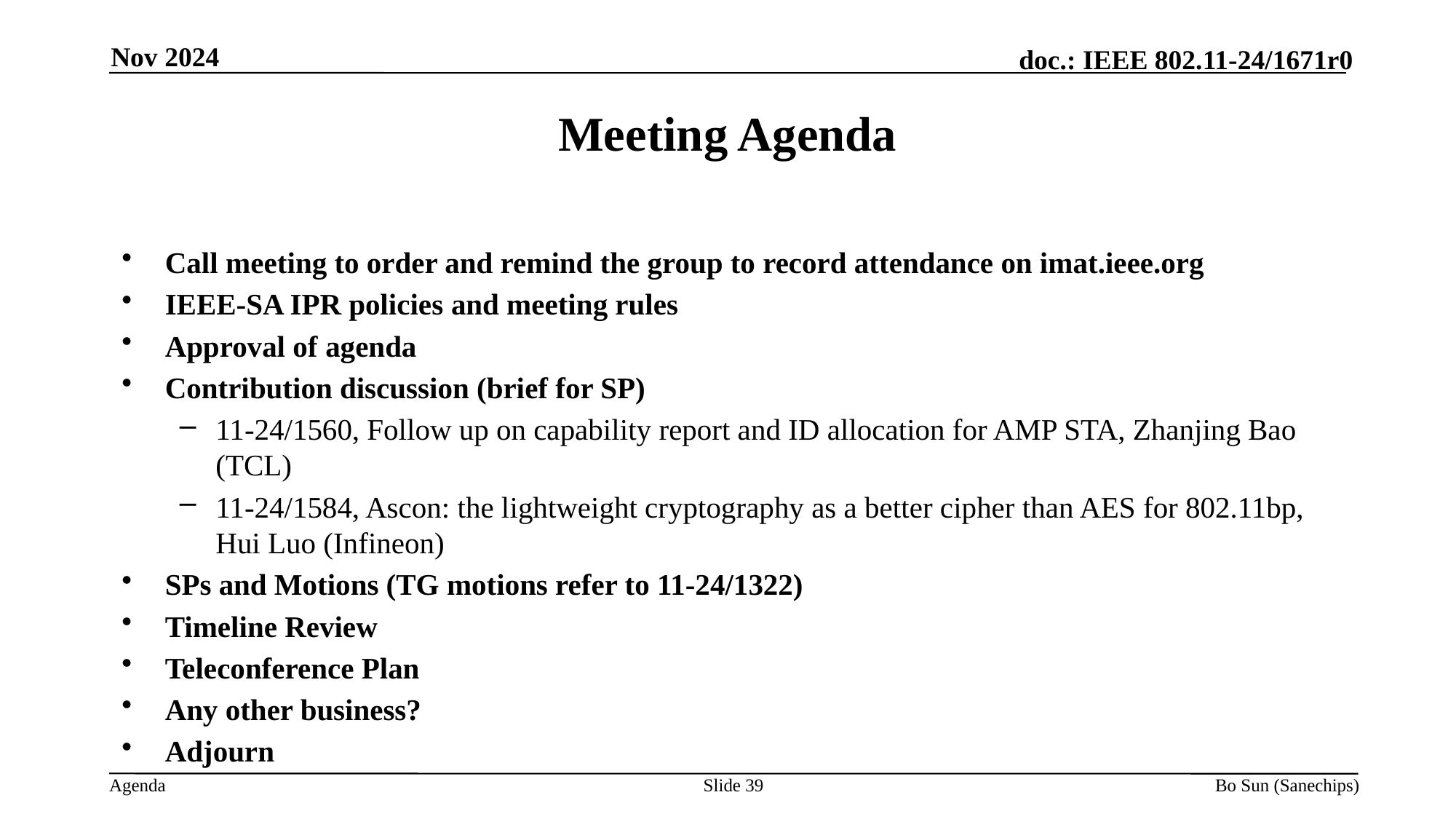

Nov 2024
Meeting Agenda
Call meeting to order and remind the group to record attendance on imat.ieee.org
IEEE-SA IPR policies and meeting rules
Approval of agenda
Contribution discussion (brief for SP)
11-24/1560, Follow up on capability report and ID allocation for AMP STA, Zhanjing Bao (TCL)
11-24/1584, Ascon: the lightweight cryptography as a better cipher than AES for 802.11bp, Hui Luo (Infineon)
SPs and Motions (TG motions refer to 11-24/1322)
Timeline Review
Teleconference Plan
Any other business?
Adjourn
Slide 39
Bo Sun (Sanechips)